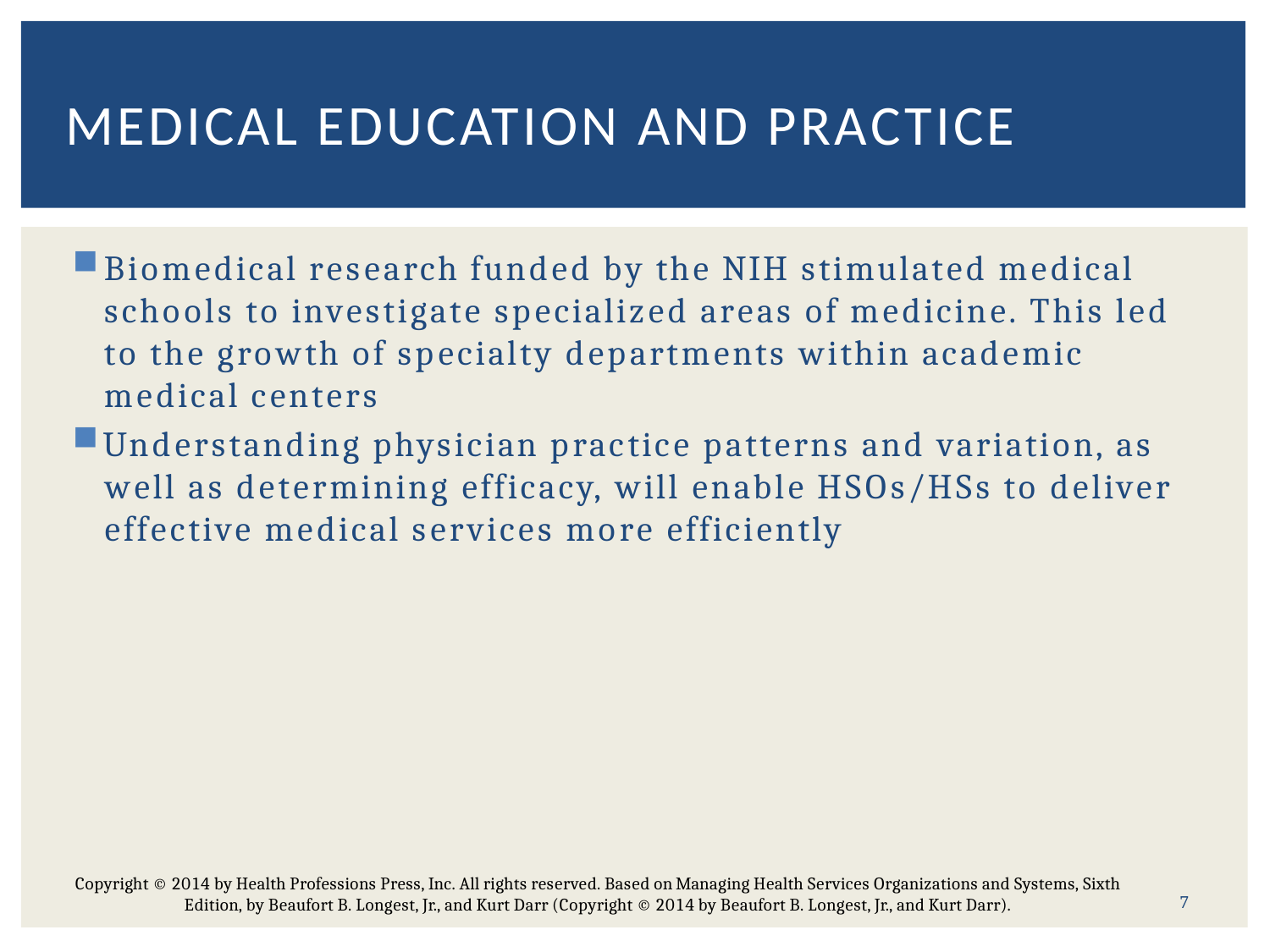

# Medical education and practice
Biomedical research funded by the NIH stimulated medical schools to investigate specialized areas of medicine. This led to the growth of specialty departments within academic medical centers
Understanding physician prac­tice patterns and variation, as well as determining efficacy, will enable HSOs/HSs to deliver effec­tive medical services more efficiently

Copyright © 2014 by Health Professions Press, Inc. All rights reserved. Based on Managing Health Services Organizations and Systems, Sixth Edition, by Beaufort B. Longest, Jr., and Kurt Darr (Copyright © 2014 by Beaufort B. Longest, Jr., and Kurt Darr).
7